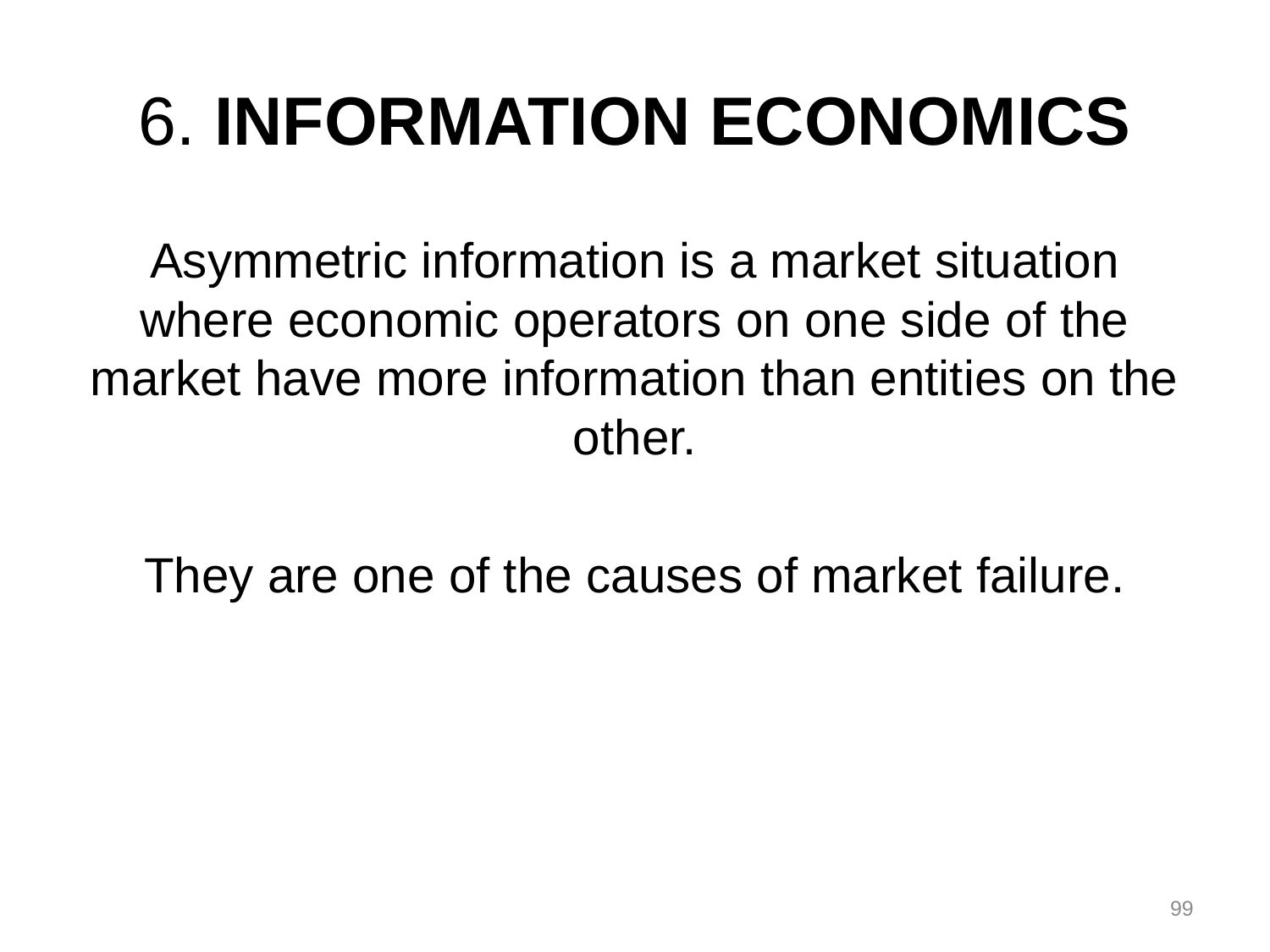

# 6. Information Economics
Asymmetric information is a market situation where economic operators on one side of the market have more information than entities on the other.

They are one of the causes of market failure.
99